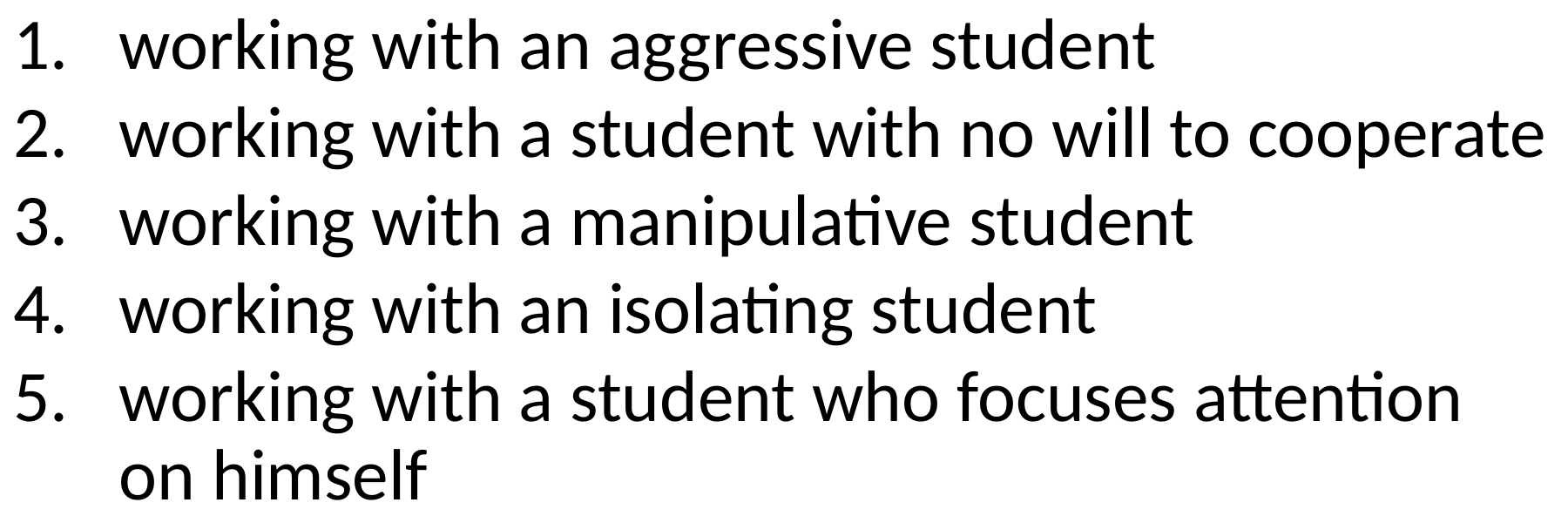

working with an aggressive student
working with a student with no will to cooperate
working with a manipulative student
working with an isolating student
working with a student who focuses attention on himself